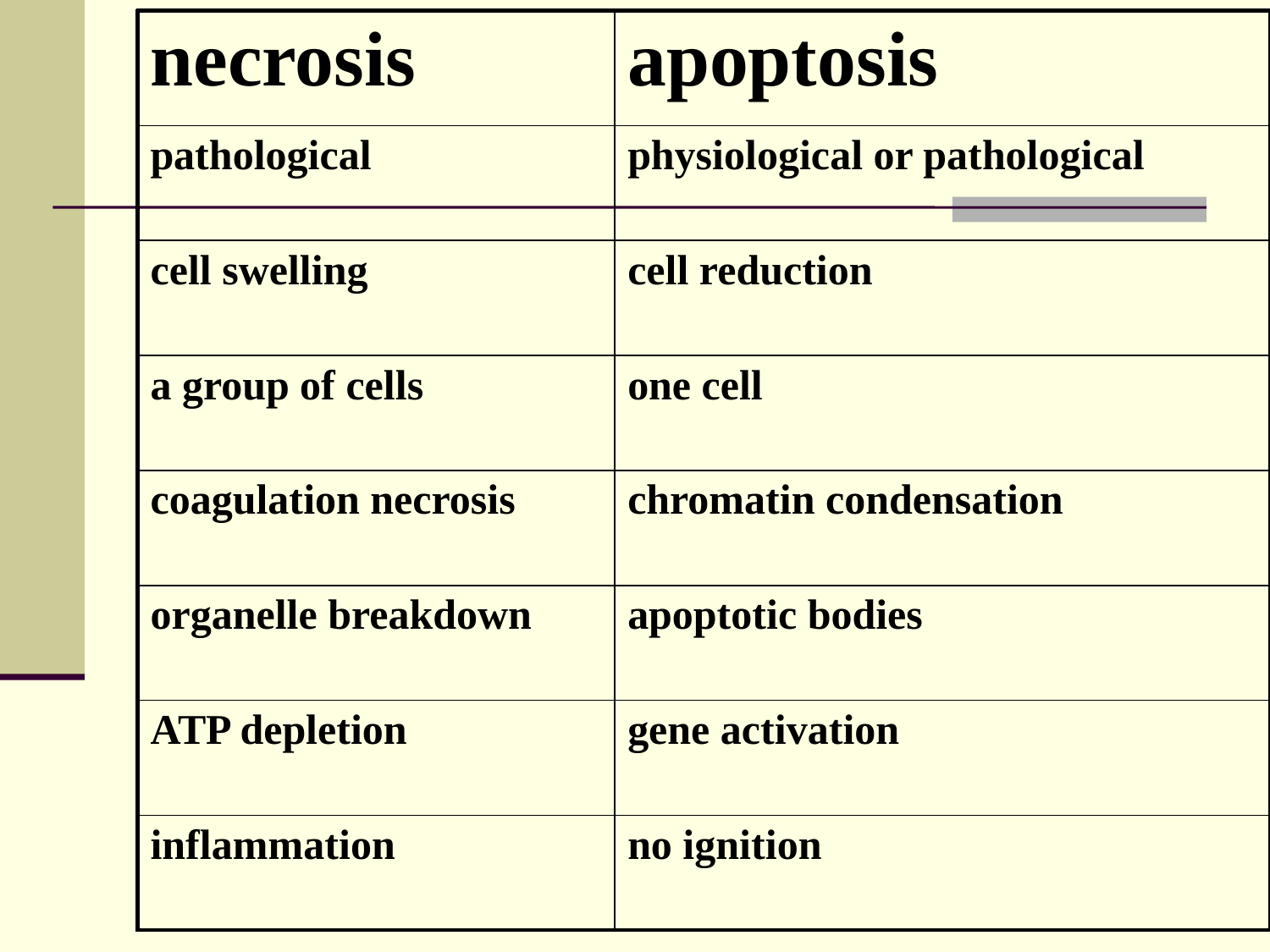

| necrosis | apoptosis |
| --- | --- |
| pathological | physiological or pathological |
| cell swelling | cell reduction |
| a group of cells | one cell |
| coagulation necrosis | chromatin condensation |
| organelle breakdown | apoptotic bodies |
| ATP depletion | gene activation |
| inflammation | no ignition |